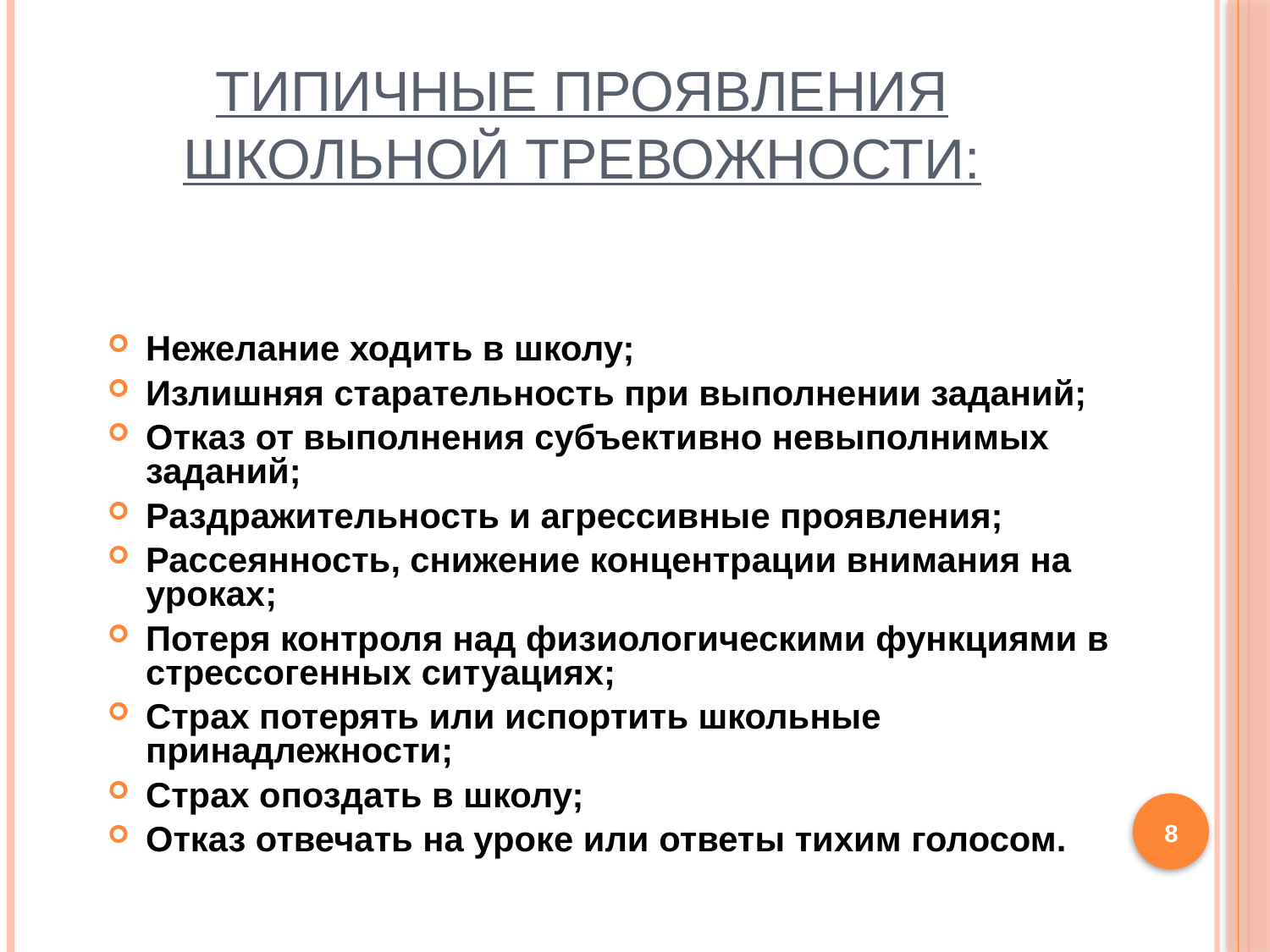

# Типичные проявления школьной тревожности:
Нежелание ходить в школу;
Излишняя старательность при выполнении заданий;
Отказ от выполнения субъективно невыполнимых заданий;
Раздражительность и агрессивные проявления;
Рассеянность, снижение концентрации внимания на уроках;
Потеря контроля над физиологическими функциями в стрессогенных ситуациях;
Страх потерять или испортить школьные принадлежности;
Страх опоздать в школу;
Отказ отвечать на уроке или ответы тихим голосом.

8